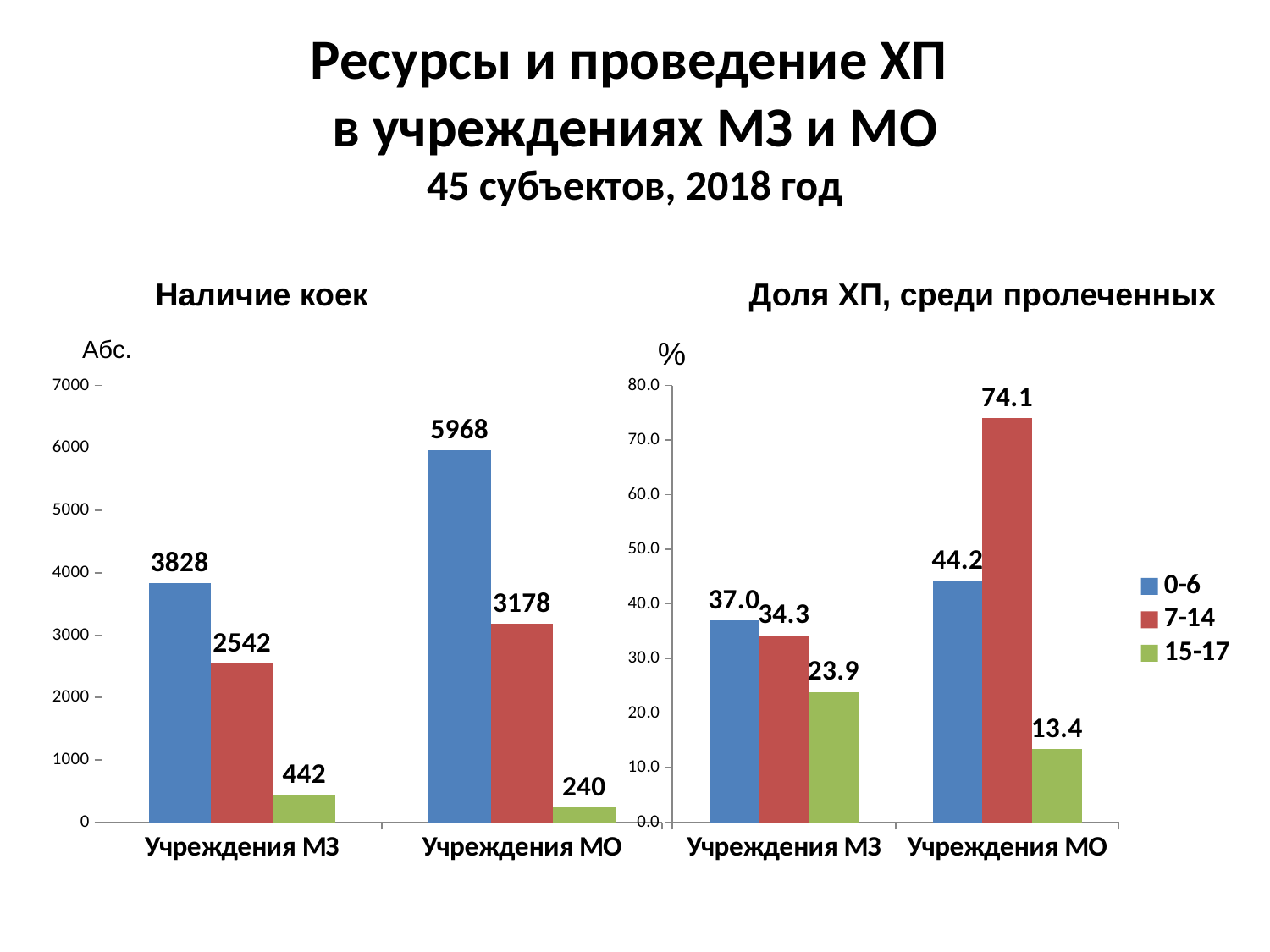

# Ресурсы и проведение ХП в учреждениях МЗ и МО 45 субъектов, 2018 год
Наличие коек                                           Доля ХП, среди пролеченных
Абс.
%

### Chart

| Category | 0-6 | 7-14 | 15-17 |
|---|---|---|---|
| Учреждения МЗ | 3828.0 | 2542.0 | 442.0 |
| Учреждения МО | 5968.0 | 3178.0 | 240.0 |

### Chart

| Category | 0-6 | 7-14 | 15-17 |
|---|---|---|---|
| Учреждения МЗ | 36.99231613611417 | 34.258789007392345 | 23.865110246433197 |
| Учреждения МО | 44.19243986254296 | 74.05232247730912 | 13.377926421404682 |